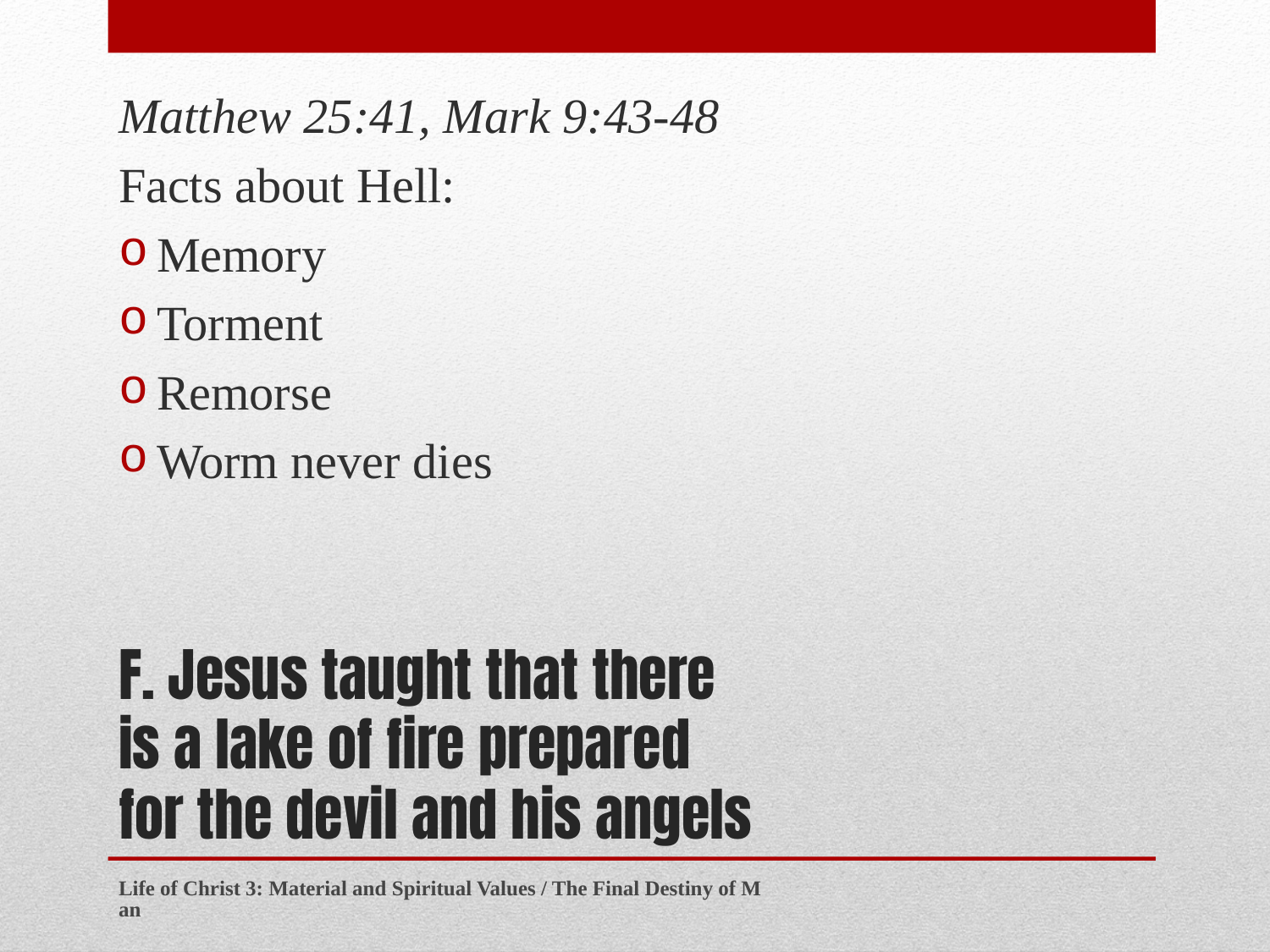

Matthew 25:41, Mark 9:43-48
Facts about Hell:
Memory
Torment
Remorse
Worm never dies
# F. Jesus taught that there is a lake of fire prepared for the devil and his angels
Life of Christ 3: Material and Spiritual Values / The Final Destiny of Man